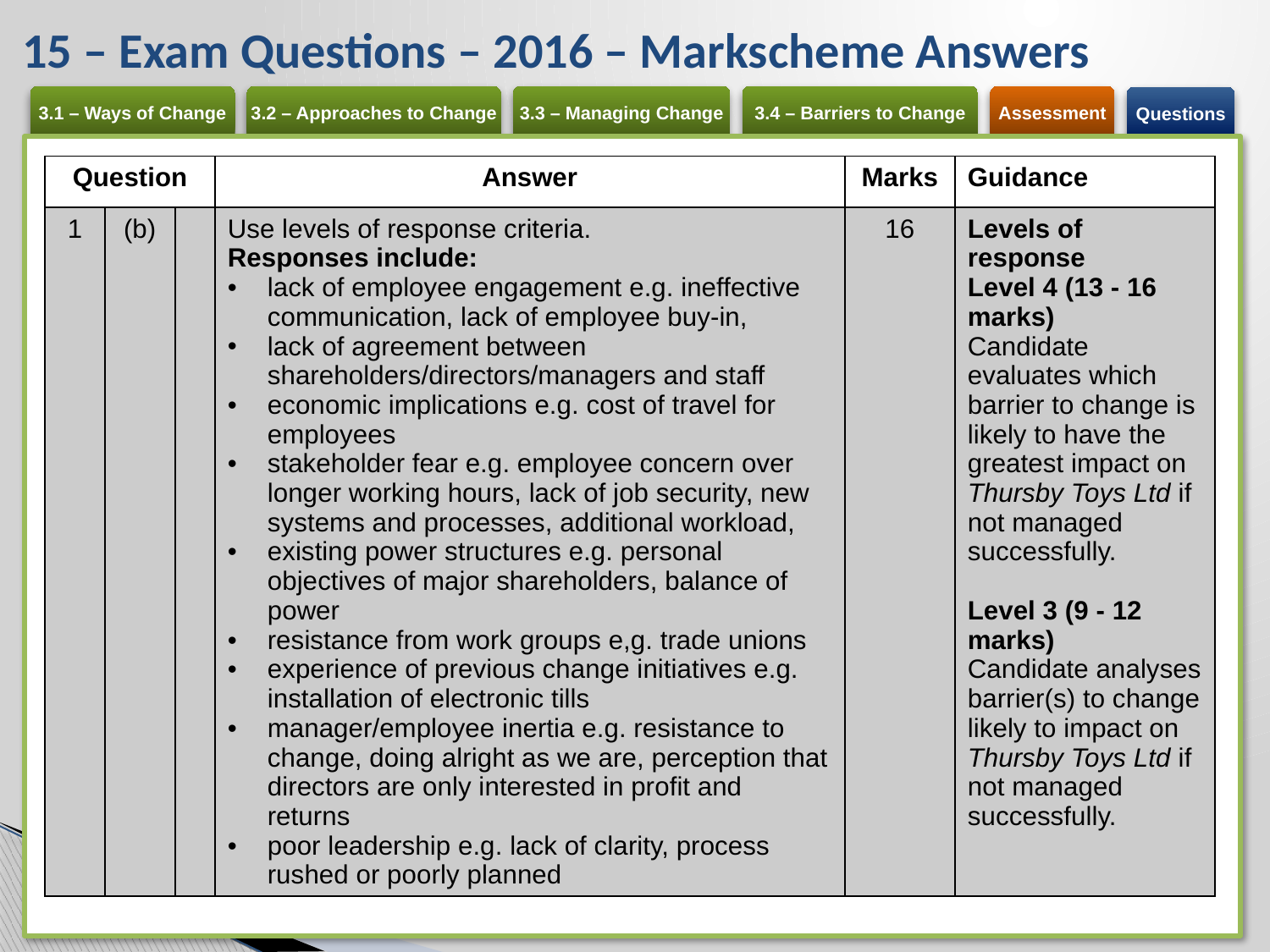

# 15 – Exam Questions – 2016 – Markscheme Answers
| Question |  |  | Answer | Marks | Guidance |
| --- | --- | --- | --- | --- | --- |
| 1 | (b) |  | Use levels of response criteria. Responses include: lack of employee engagement e.g. ineffective communication, lack of employee buy-in, lack of agreement between shareholders/directors/managers and staff economic implications e.g. cost of travel for employees stakeholder fear e.g. employee concern over longer working hours, lack of job security, new systems and processes, additional workload, existing power structures e.g. personal objectives of major shareholders, balance of power resistance from work groups e,g. trade unions experience of previous change initiatives e.g. installation of electronic tills manager/employee inertia e.g. resistance to change, doing alright as we are, perception that directors are only interested in profit and returns poor leadership e.g. lack of clarity, process rushed or poorly planned | 16 | Levels of response Level 4 (13 - 16 marks) Candidate evaluates which barrier to change is likely to have the greatest impact on Thursby Toys Ltd if not managed successfully. Level 3 (9 - 12 marks) Candidate analyses barrier(s) to change likely to impact on Thursby Toys Ltd if not managed successfully. |